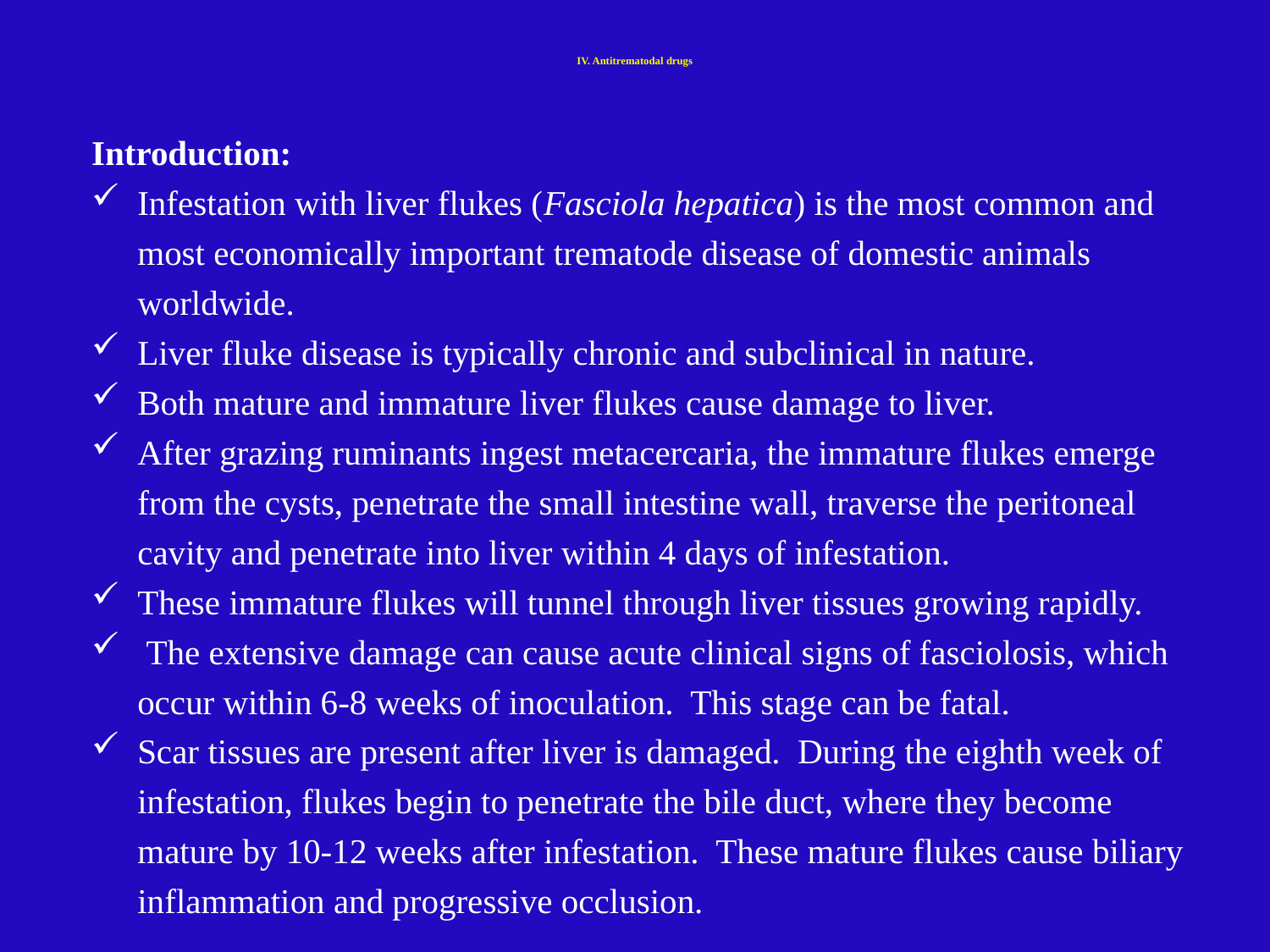

# IV. Antitrematodal drugs
Introduction:
Infestation with liver flukes (Fasciola hepatica) is the most common and most economically important trematode disease of domestic animals worldwide.
Liver fluke disease is typically chronic and subclinical in nature.
Both mature and immature liver flukes cause damage to liver.
After grazing ruminants ingest metacercaria, the immature flukes emerge from the cysts, penetrate the small intestine wall, traverse the peritoneal cavity and penetrate into liver within 4 days of infestation.
These immature flukes will tunnel through liver tissues growing rapidly.
 The extensive damage can cause acute clinical signs of fasciolosis, which occur within 6-8 weeks of inoculation.  This stage can be fatal.
Scar tissues are present after liver is damaged.  During the eighth week of infestation, flukes begin to penetrate the bile duct, where they become mature by 10-12 weeks after infestation.  These mature flukes cause biliary inflammation and progressive occlusion.